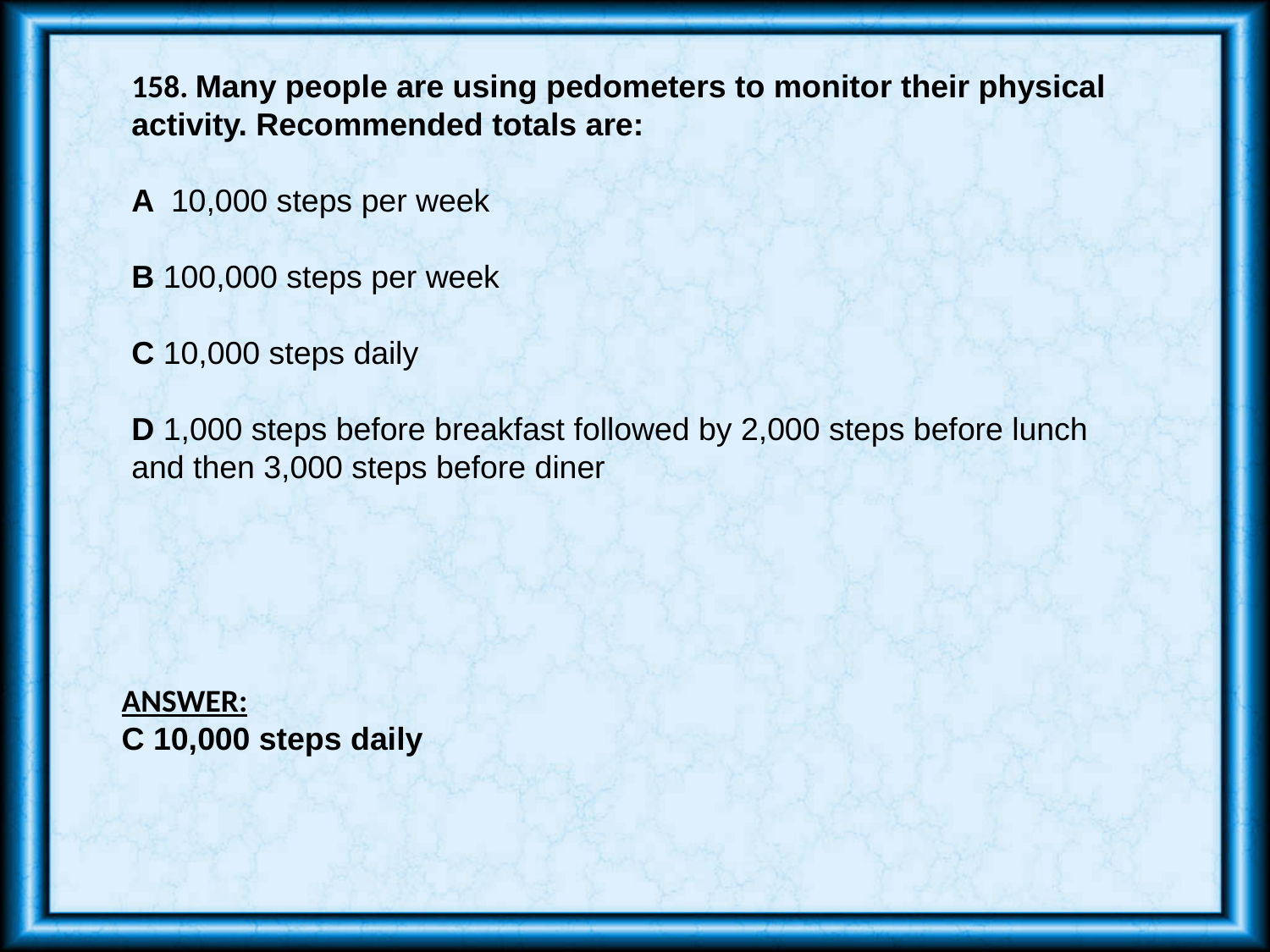

158. Many people are using pedometers to monitor their physical activity. Recommended totals are:

A  10,000 steps per week

B 100,000 steps per week

C 10,000 steps daily

D 1,000 steps before breakfast followed by 2,000 steps before lunch and then 3,000 steps before diner

ANSWER:
C 10,000 steps daily